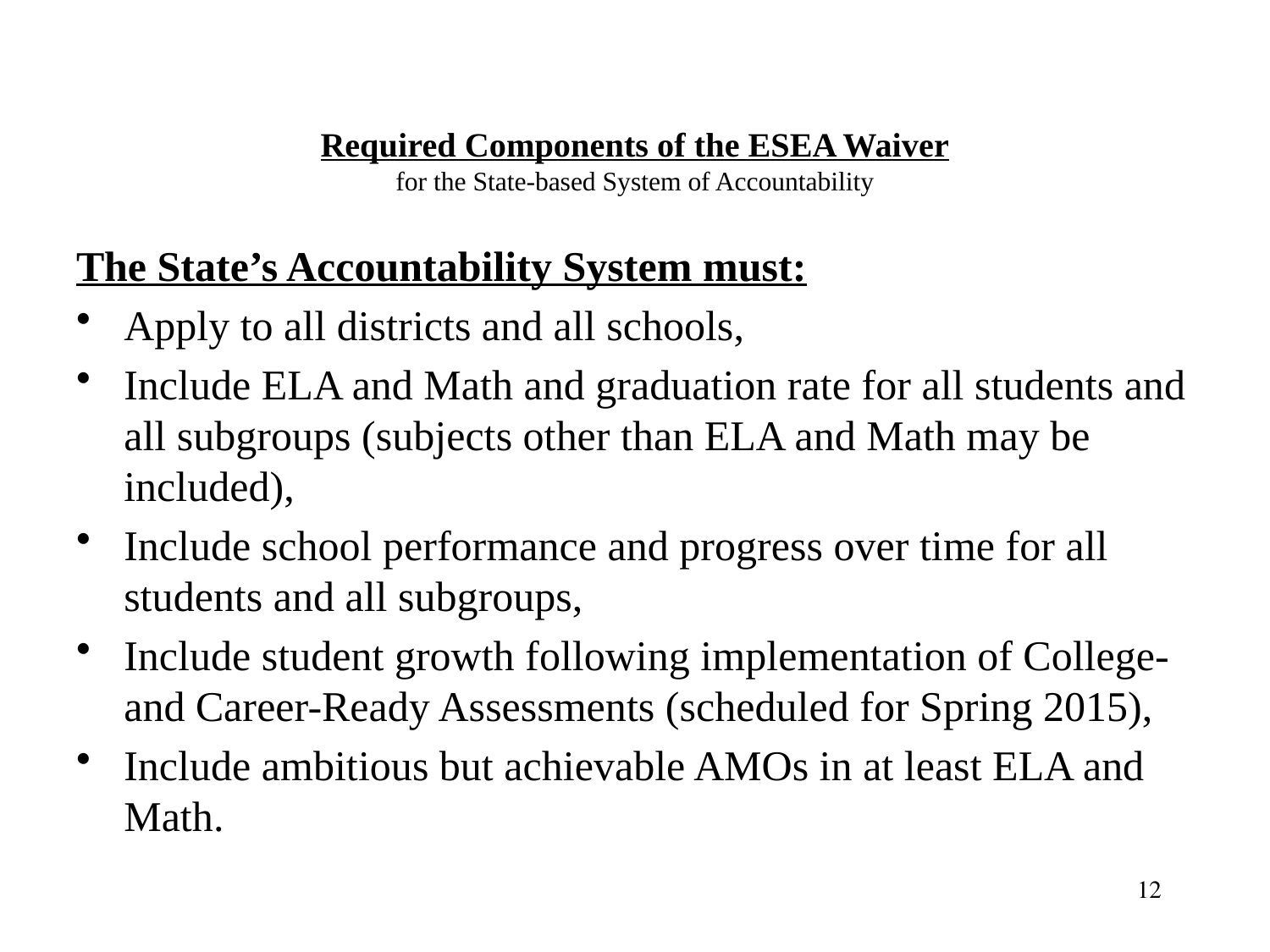

# Required Components of the ESEA Waiver for the State-based System of Accountability
The State’s Accountability System must:
Apply to all districts and all schools,
Include ELA and Math and graduation rate for all students and all subgroups (subjects other than ELA and Math may be included),
Include school performance and progress over time for all students and all subgroups,
Include student growth following implementation of College- and Career-Ready Assessments (scheduled for Spring 2015),
Include ambitious but achievable AMOs in at least ELA and Math.

12